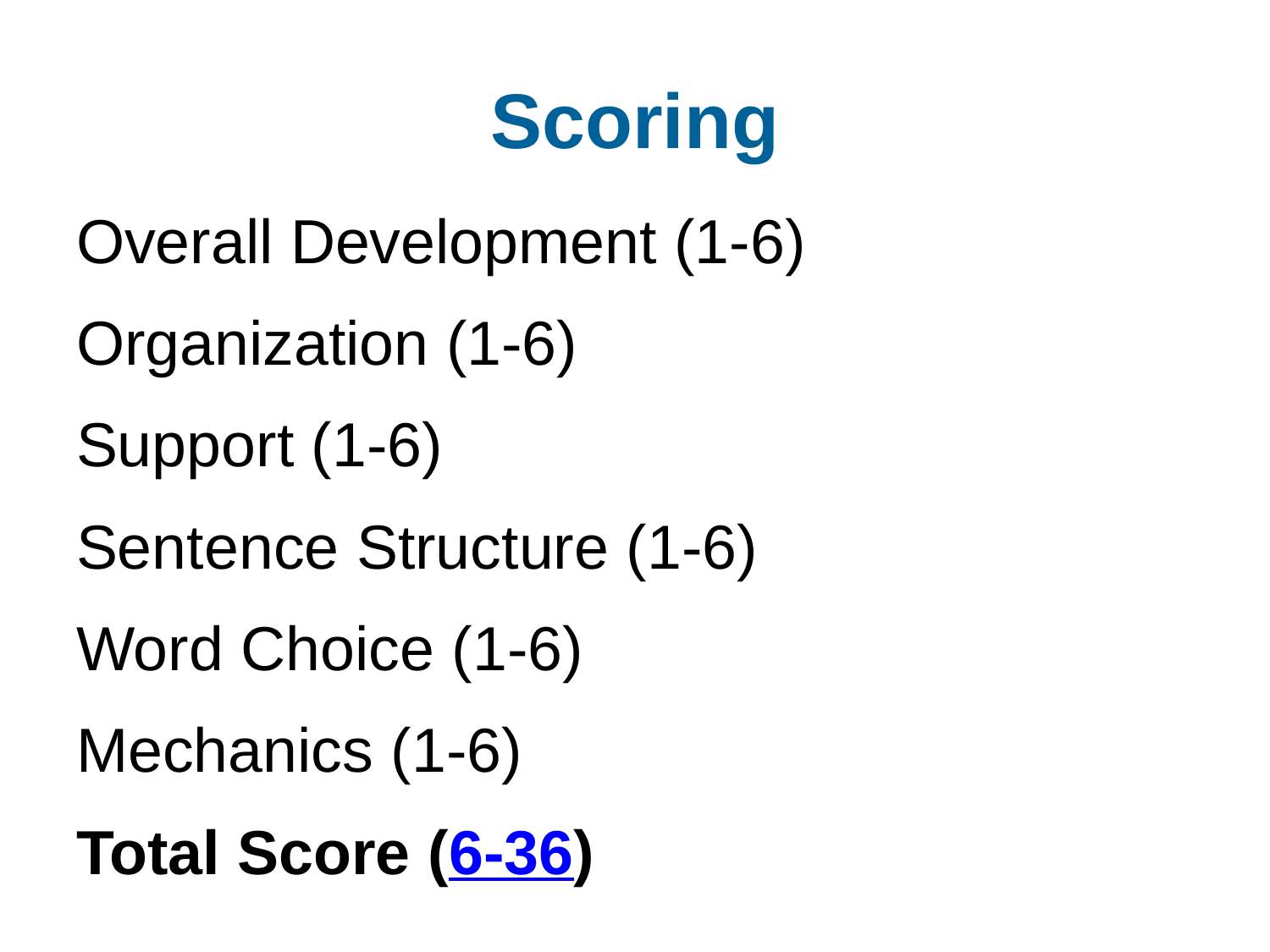

# Scoring
Overall Development (1-6)
Organization (1-6)
Support (1-6)
Sentence Structure (1-6)
Word Choice (1-6)
Mechanics (1-6)
Total Score (6-36)